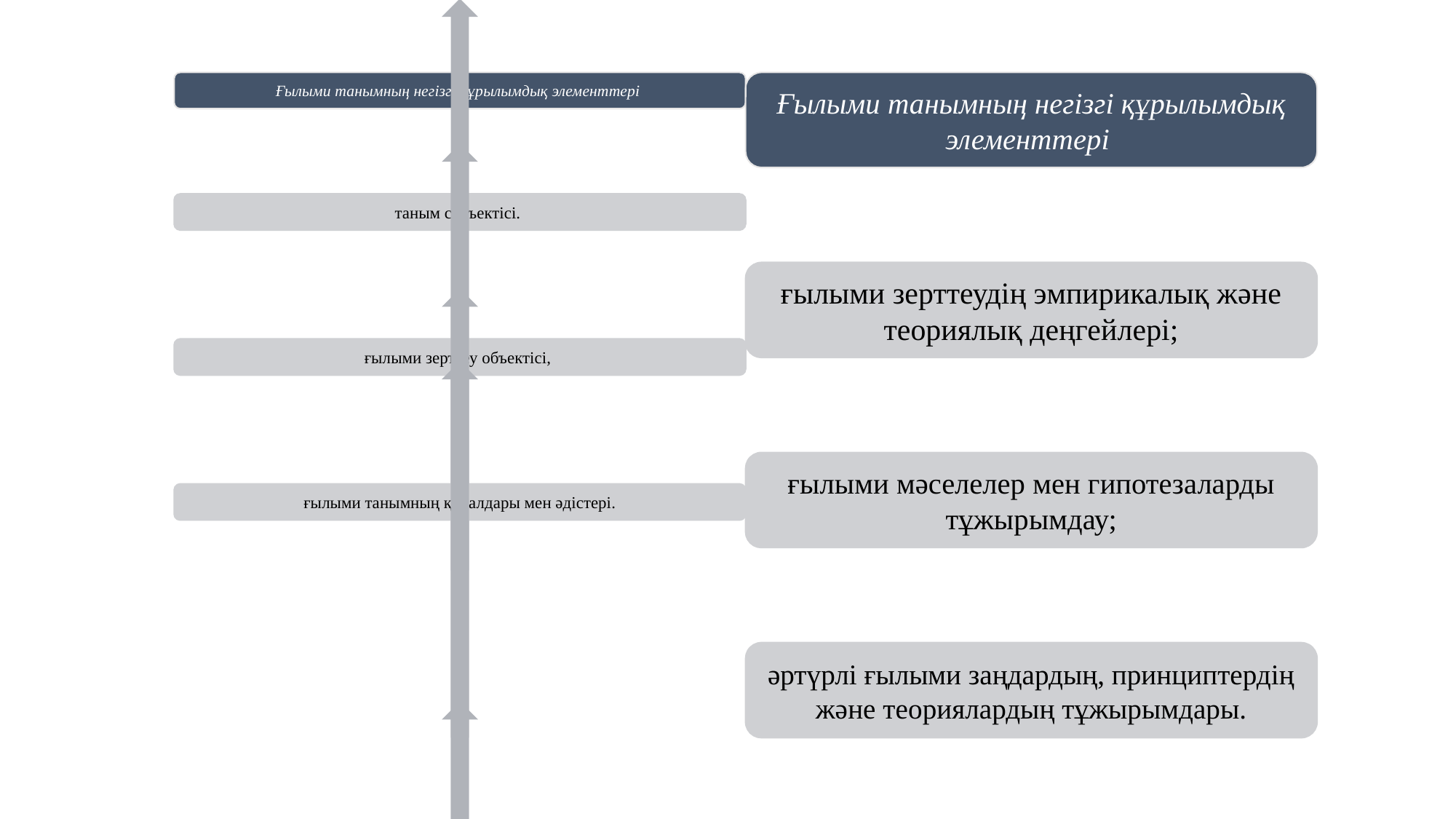

Ғылыми танымның негізгі құрылымдық элементтері
таным субъектісі.
ғылыми зерттеу объектісі,
ғылыми танымның құралдары мен әдістері.
Ғылыми танымның негізгі құрылымдық элементтері
ғылыми зерттеудің эмпирикалық және теориялық деңгейлері;
ғылыми мәселелер мен гипотезаларды тұжырымдау;
әртүрлі ғылыми заңдардың, принциптердің және теориялардың тұжырымдары.